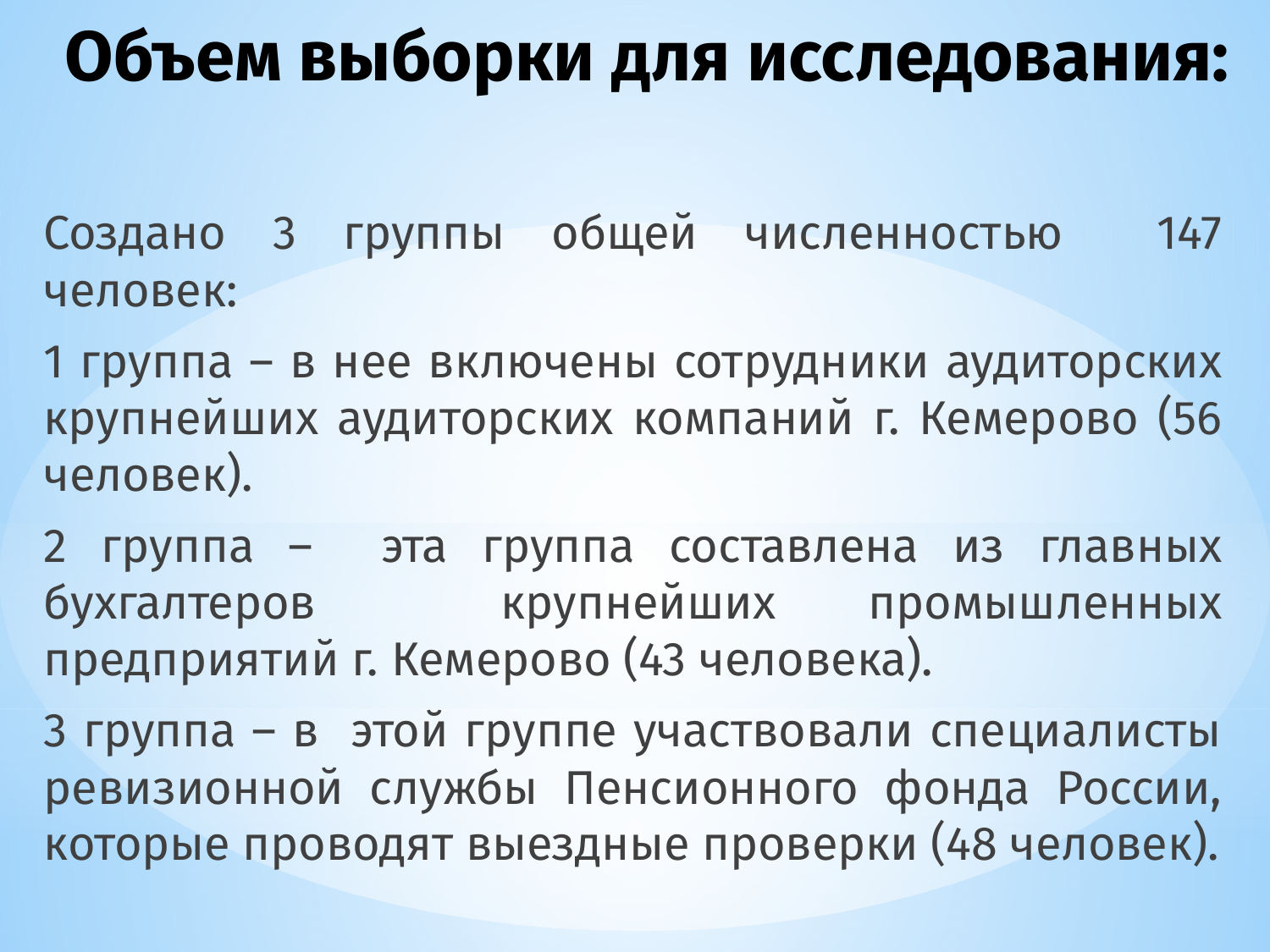

# Объем выборки для исследования:
Создано 3 группы общей численностью  147 человек:
1 группа – в нее включены сотрудники аудиторских крупнейших аудиторских компаний г. Кемерово (56 человек).
2 группа –  эта группа составлена из главных бухгалтеров  крупнейших промышленных предприятий г. Кемерово (43 человека).
3 группа – в  этой группе участвовали специалисты ревизионной службы Пенсионного фонда России, которые проводят выездные проверки (48 человек).